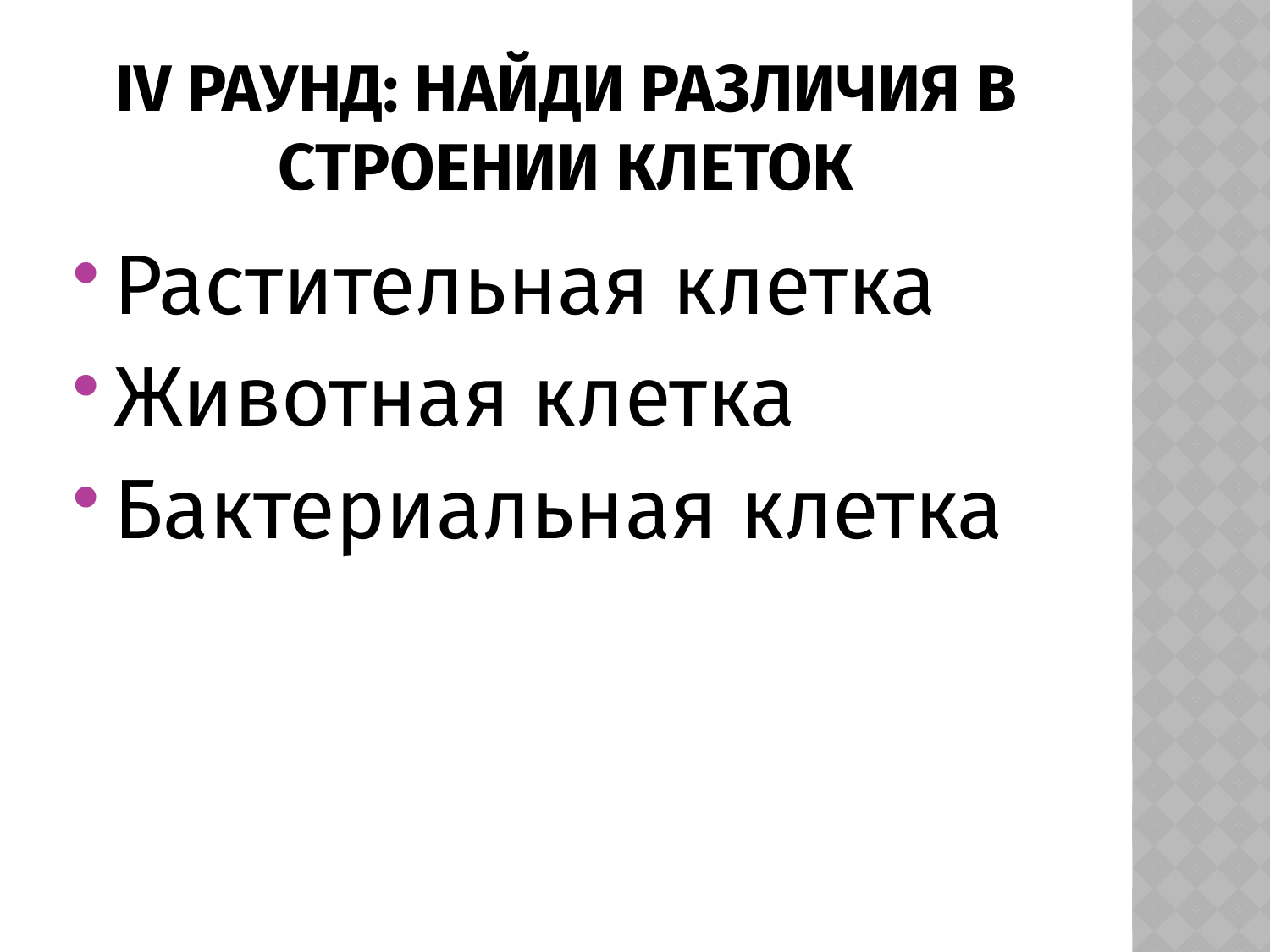

# IV раунд: найди различия в строении клеток
Растительная клетка
Животная клетка
Бактериальная клетка